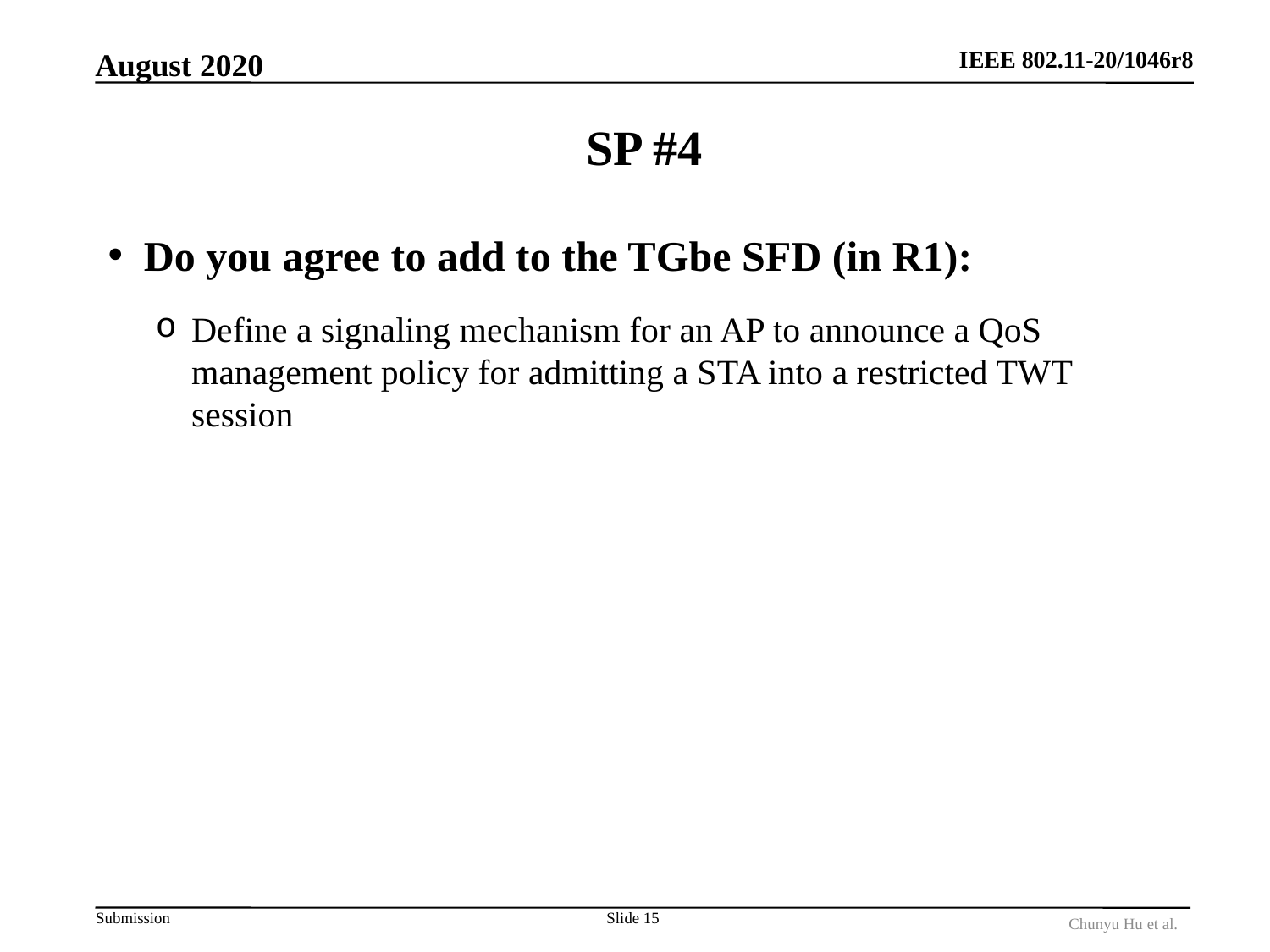

August 2020
# SP #4
Do you agree to add to the TGbe SFD (in R1):
Define a signaling mechanism for an AP to announce a QoS management policy for admitting a STA into a restricted TWT session

Slide 15
Chunyu Hu et al.